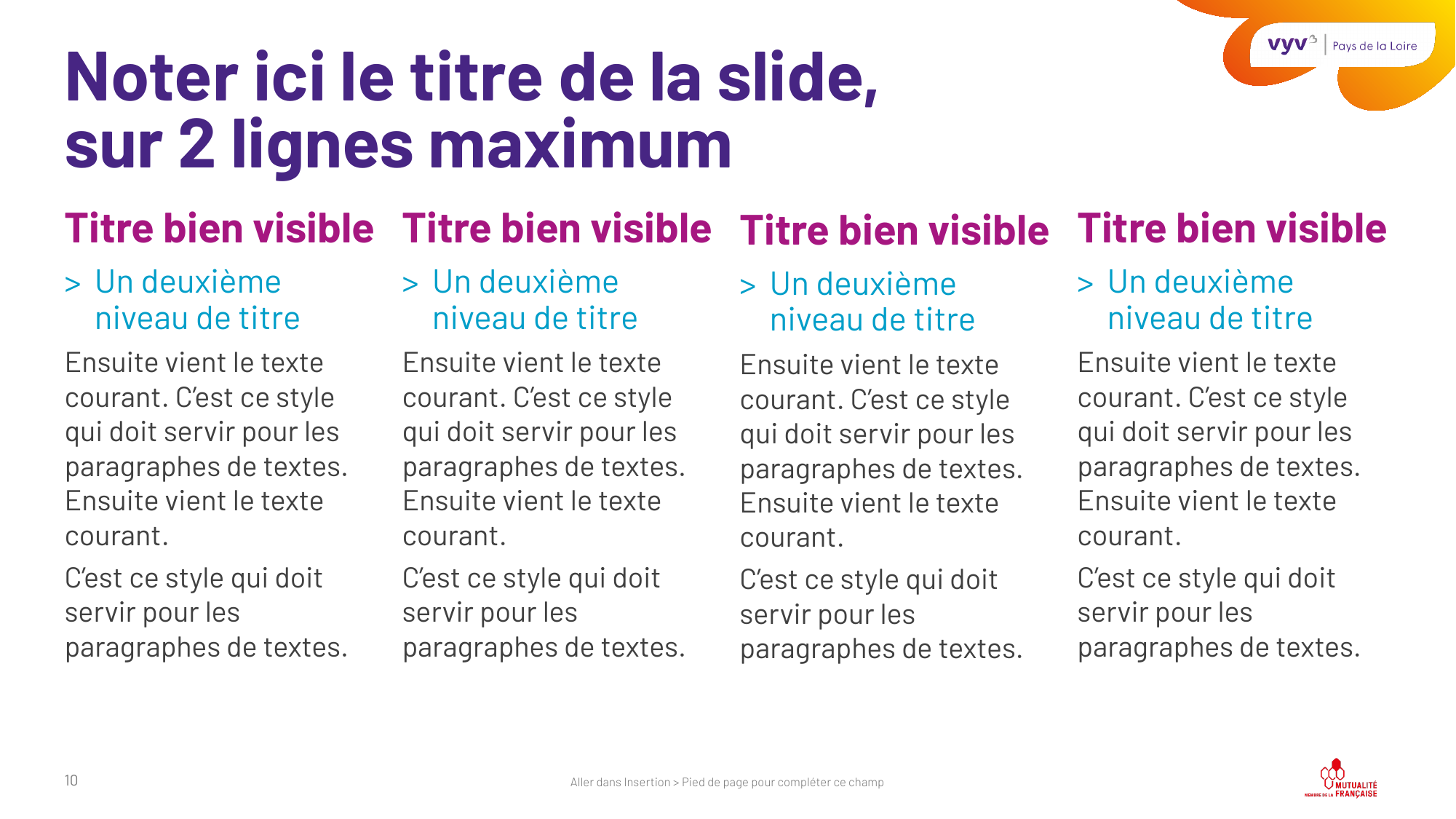

# Noter ici le titre de la slide, sur 2 lignes maximum
Titre bien visible
Un deuxième niveau de titre
Ensuite vient le texte courant. C’est ce style qui doit servir pour les paragraphes de textes. Ensuite vient le texte courant.
C’est ce style qui doit servir pour les paragraphes de textes.
Titre bien visible
Un deuxième niveau de titre
Ensuite vient le texte courant. C’est ce style qui doit servir pour les paragraphes de textes. Ensuite vient le texte courant.
C’est ce style qui doit servir pour les paragraphes de textes.
Titre bien visible
Un deuxième niveau de titre
Ensuite vient le texte courant. C’est ce style qui doit servir pour les paragraphes de textes. Ensuite vient le texte courant.
C’est ce style qui doit servir pour les paragraphes de textes.
Titre bien visible
Un deuxième niveau de titre
Ensuite vient le texte courant. C’est ce style qui doit servir pour les paragraphes de textes. Ensuite vient le texte courant.
C’est ce style qui doit servir pour les paragraphes de textes.
10
Aller dans Insertion > Pied de page pour compléter ce champ